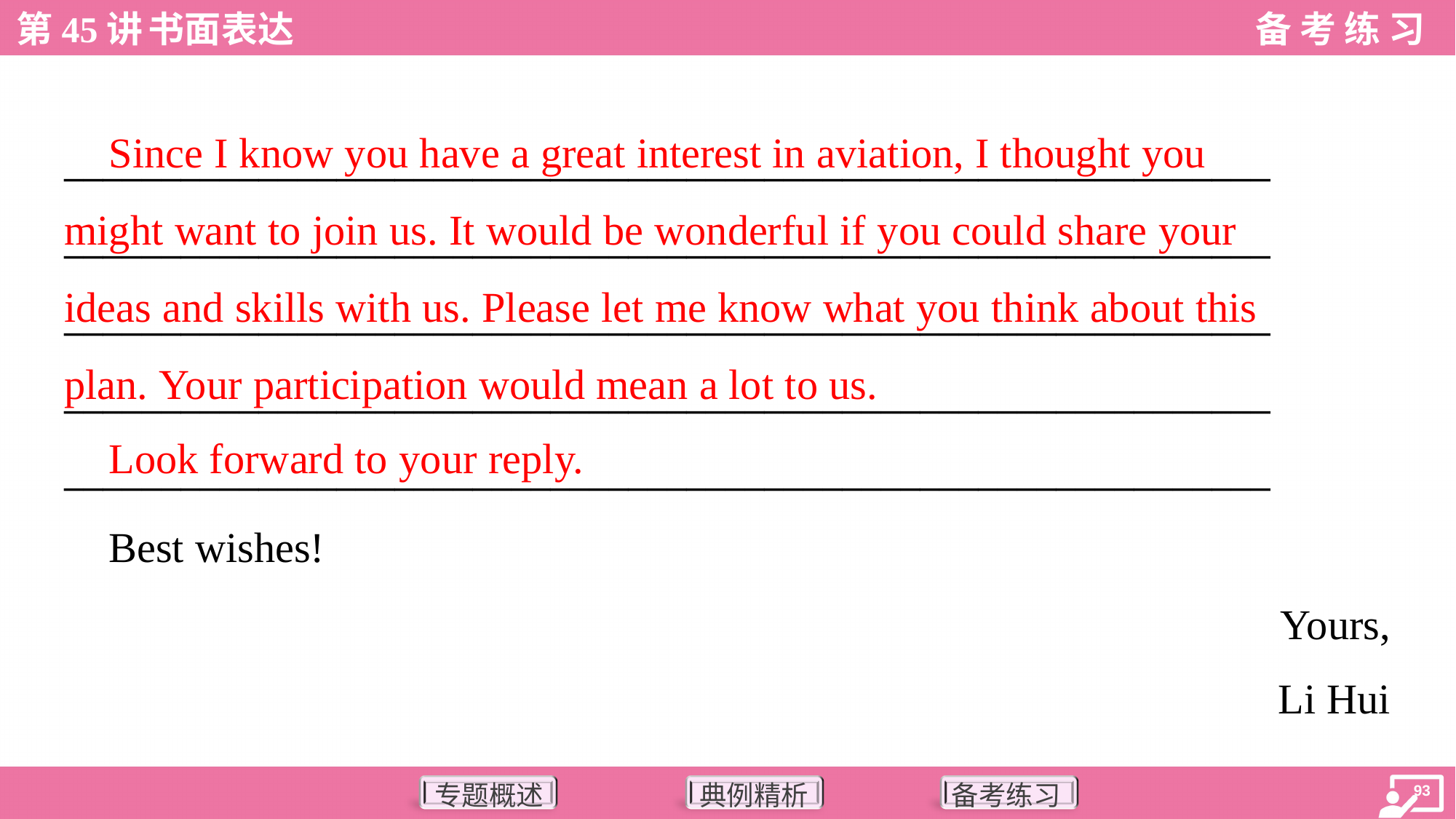

Since I know you have a great interest in aviation, I thought you
might want to join us. It would be wonderful if you could share your
ideas and skills with us. Please let me know what you think about this
plan. Your participation would mean a lot to us.
    Look forward to your reply.
______________________________________________________________
______________________________________________________________
______________________________________________________________
______________________________________________________________
______________________________________________________________
    Best wishes!
    Yours,
    Li Hui